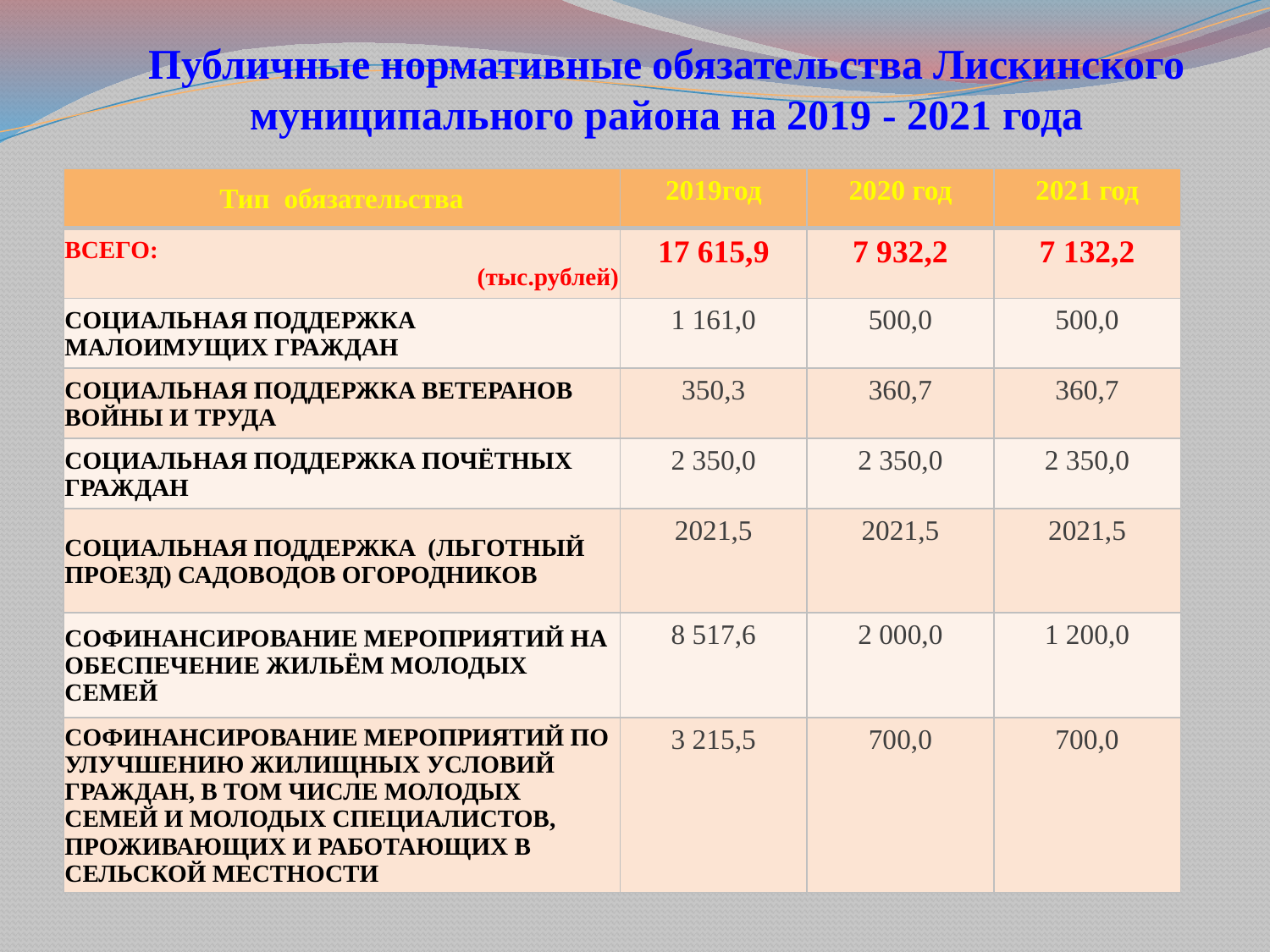

# Публичные нормативные обязательства Лискинского муниципального района на 2019 - 2021 года
| Тип обязательства | 2019год | 2020 год | 2021 год |
| --- | --- | --- | --- |
| ВСЕГО: (тыс.рублей) | 17 615,9 | 7 932,2 | 7 132,2 |
| СОЦИАЛЬНАЯ ПОДДЕРЖКА МАЛОИМУЩИХ ГРАЖДАН | 1 161,0 | 500,0 | 500,0 |
| СОЦИАЛЬНАЯ ПОДДЕРЖКА ВЕТЕРАНОВ ВОЙНЫ И ТРУДА | 350,3 | 360,7 | 360,7 |
| СОЦИАЛЬНАЯ ПОДДЕРЖКА ПОЧЁТНЫХ ГРАЖДАН | 2 350,0 | 2 350,0 | 2 350,0 |
| СОЦИАЛЬНАЯ ПОДДЕРЖКА (ЛЬГОТНЫЙ ПРОЕЗД) САДОВОДОВ ОГОРОДНИКОВ | 2021,5 | 2021,5 | 2021,5 |
| СОФИНАНСИРОВАНИЕ МЕРОПРИЯТИЙ НА ОБЕСПЕЧЕНИЕ ЖИЛЬЁМ МОЛОДЫХ СЕМЕЙ | 8 517,6 | 2 000,0 | 1 200,0 |
| СОФИНАНСИРОВАНИЕ МЕРОПРИЯТИЙ ПО УЛУЧШЕНИЮ ЖИЛИЩНЫХ УСЛОВИЙ ГРАЖДАН, В ТОМ ЧИСЛЕ МОЛОДЫХ СЕМЕЙ И МОЛОДЫХ СПЕЦИАЛИСТОВ, ПРОЖИВАЮЩИХ И РАБОТАЮЩИХ В СЕЛЬСКОЙ МЕСТНОСТИ | 3 215,5 | 700,0 | 700,0 |